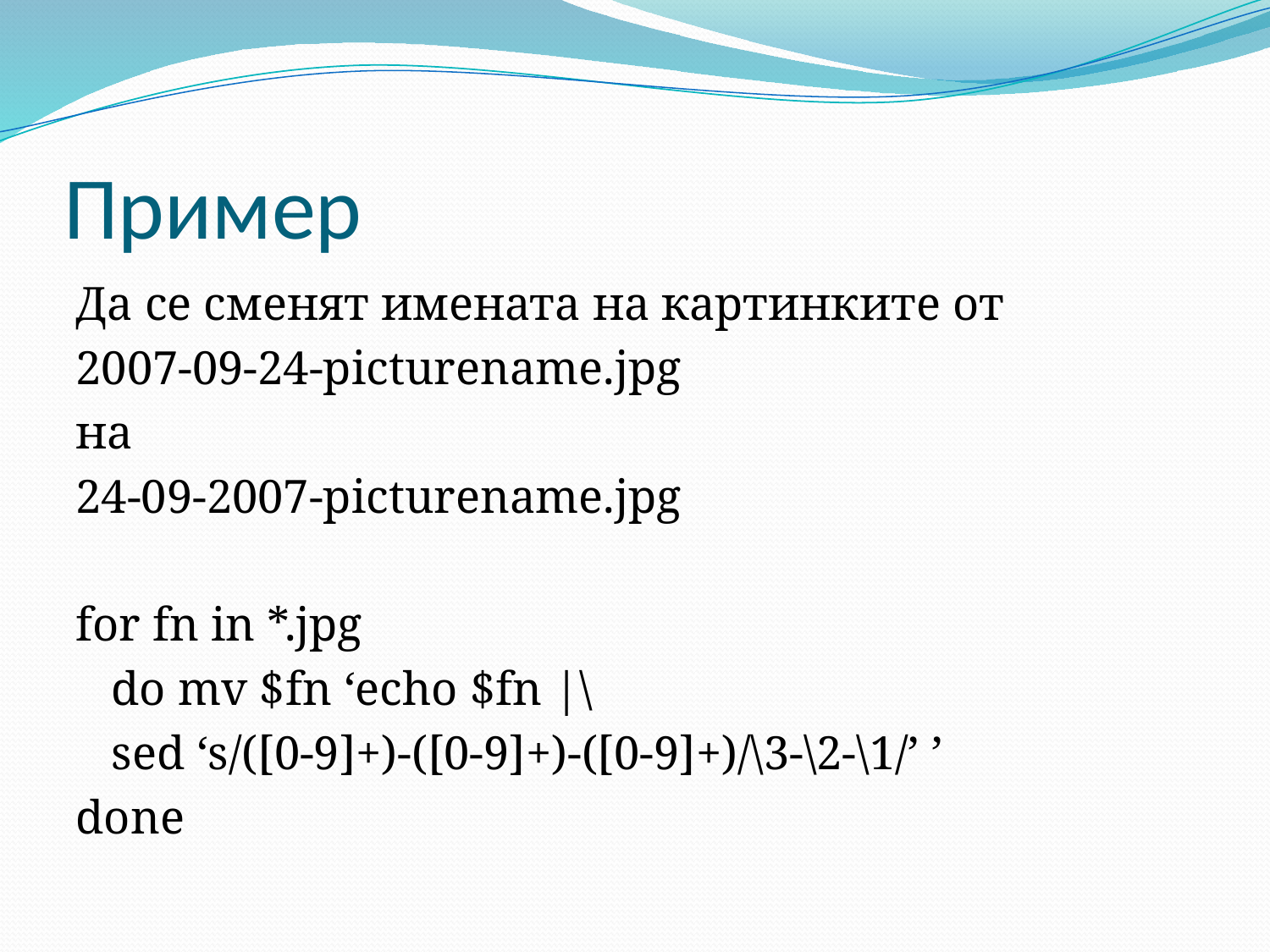

# Пример
Да се сменят имената на картинките от
2007-09-24-picturename.jpg
на
24-09-2007-picturename.jpg

for fn in *.jpg
   do mv $fn ‘echo $fn |\
   sed ‘s/([0-9]+)-([0-9]+)-([0-9]+)/\3-\2-\1/’ ’
done